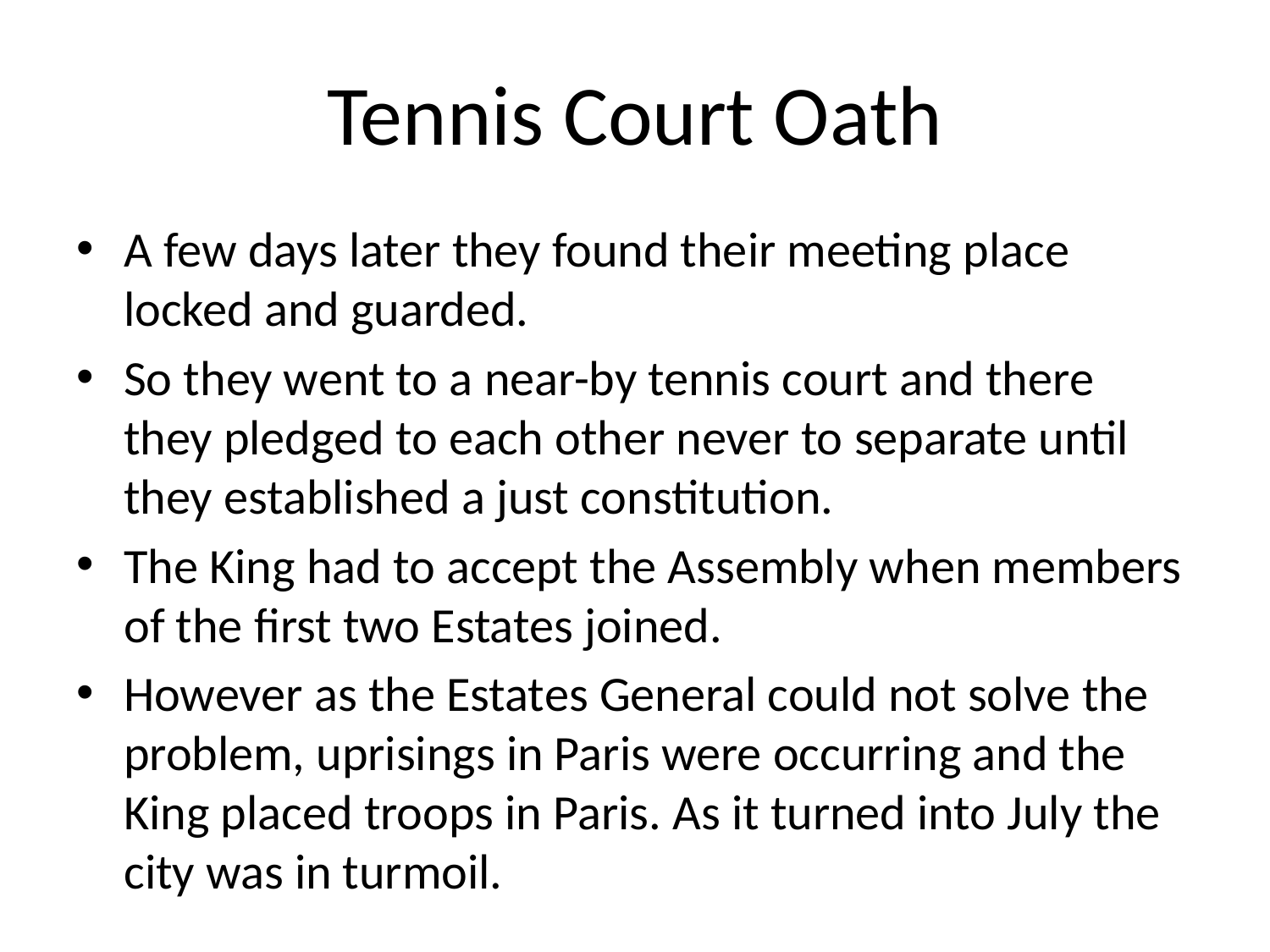

# Tennis Court Oath
A few days later they found their meeting place locked and guarded.
So they went to a near-by tennis court and there they pledged to each other never to separate until they established a just constitution.
The King had to accept the Assembly when members of the first two Estates joined.
However as the Estates General could not solve the problem, uprisings in Paris were occurring and the King placed troops in Paris. As it turned into July the city was in turmoil.